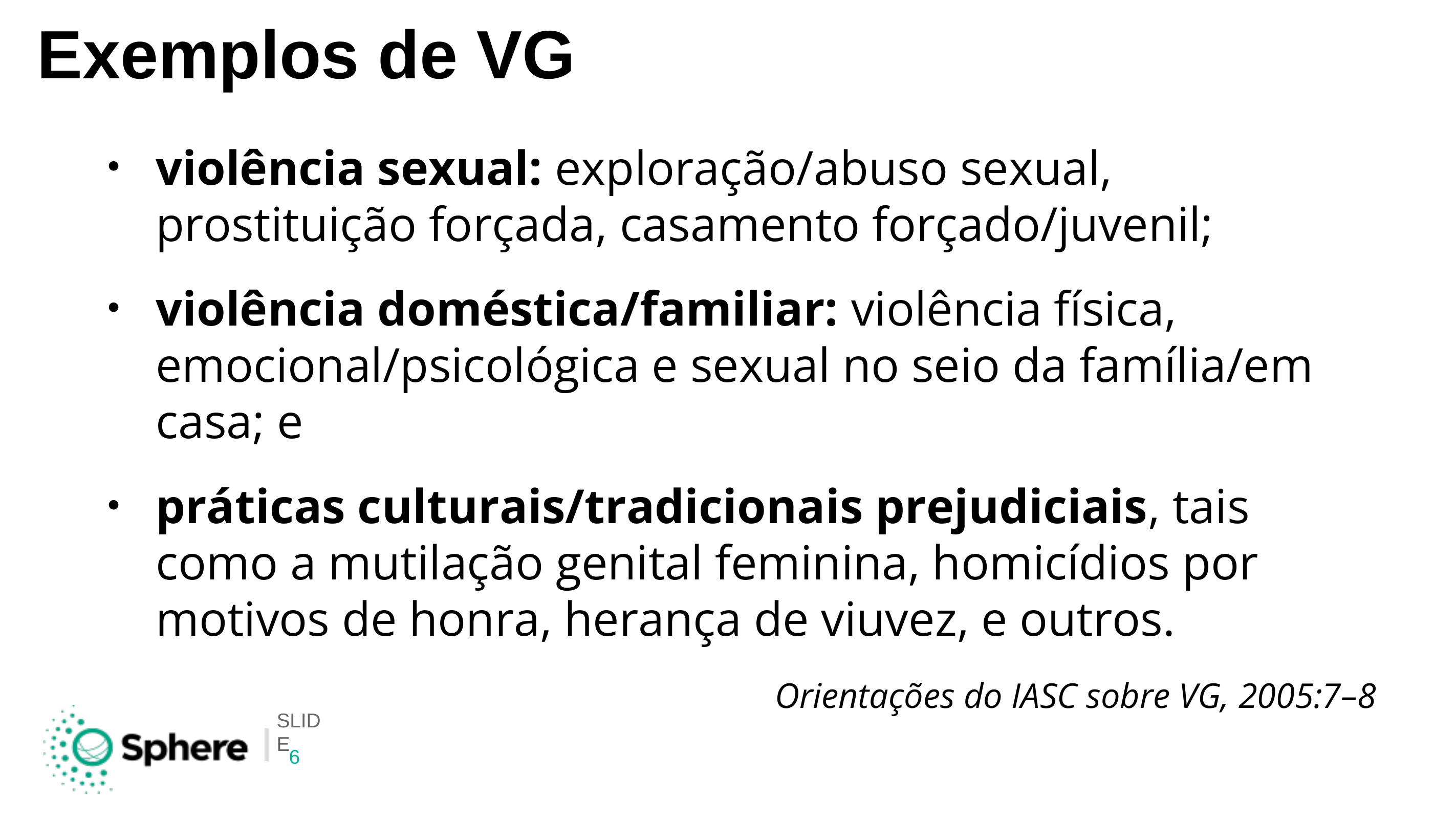

# Exemplos de VG
violência sexual: exploração/abuso sexual, prostituição forçada, casamento forçado/juvenil;
violência doméstica/familiar: violência física, emocional/psicológica e sexual no seio da família/em casa; e
práticas culturais/tradicionais prejudiciais, tais como a mutilação genital feminina, homicídios por motivos de honra, herança de viuvez, e outros.
Orientações do IASC sobre VG, 2005:7–8
6